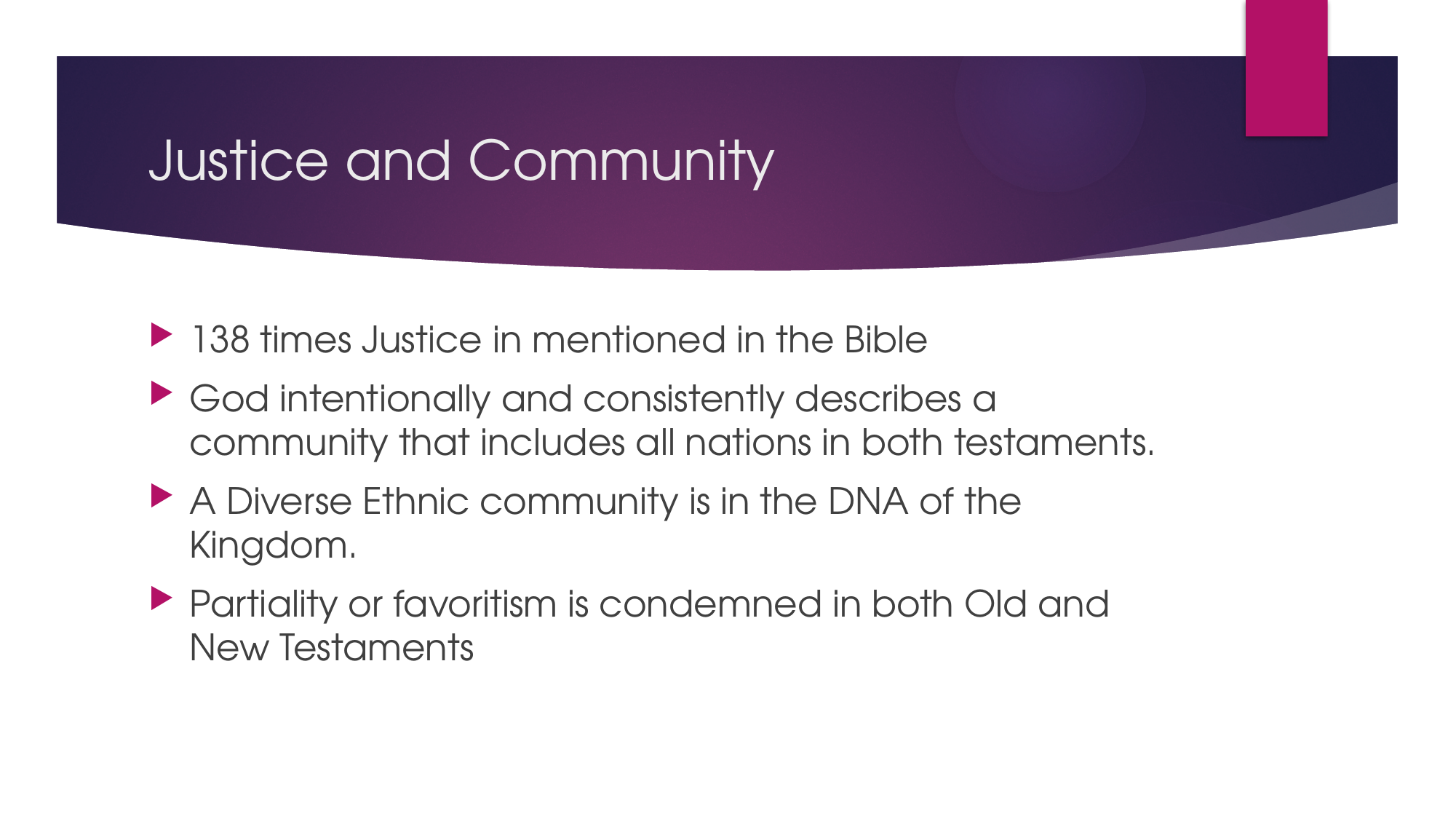

# Justice and Community
138 times Justice in mentioned in the Bible
God intentionally and consistently describes a community that includes all nations in both testaments.
A Diverse Ethnic community is in the DNA of the Kingdom.
Partiality or favoritism is condemned in both Old and New Testaments